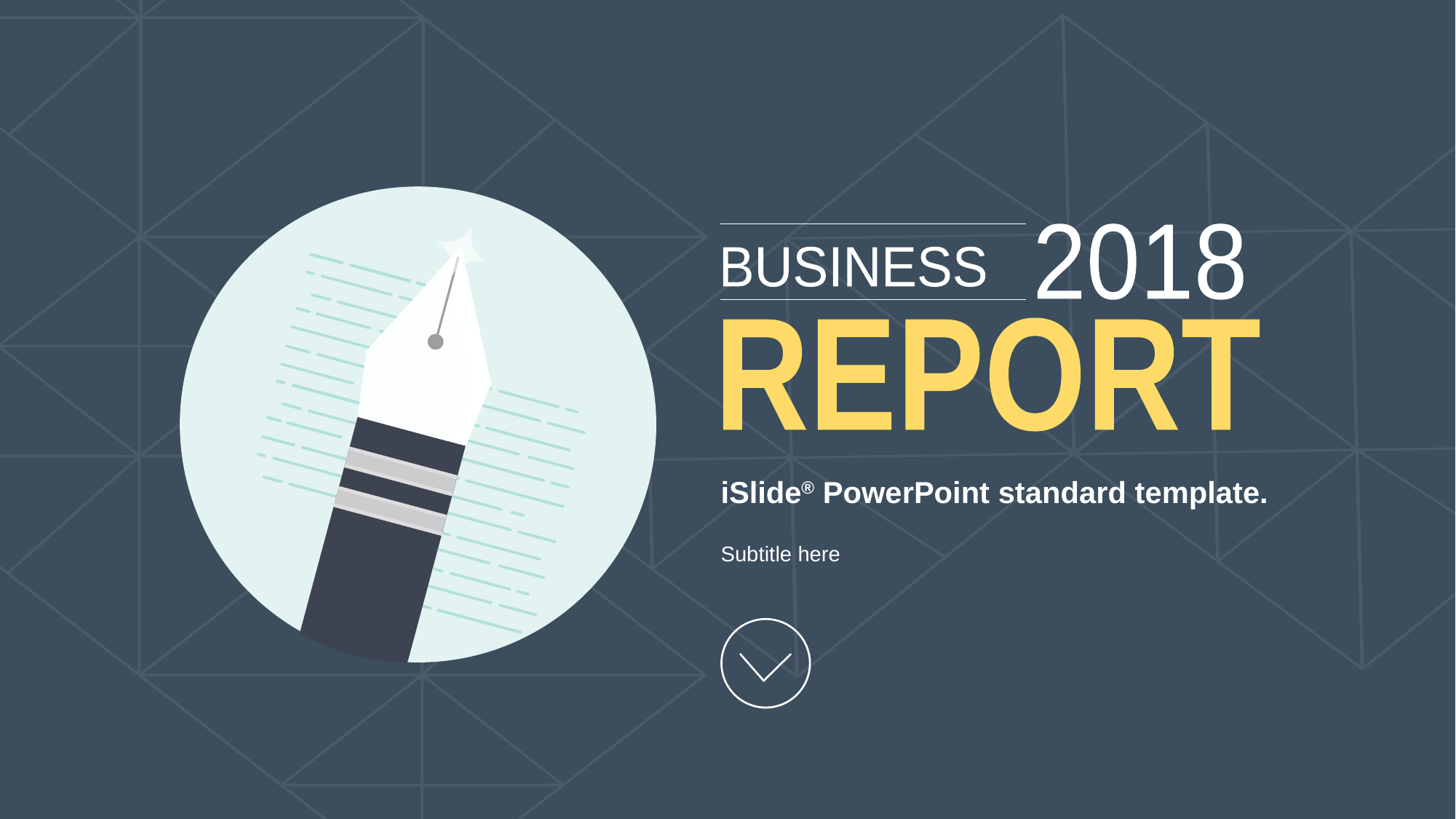

2018
BUSINESS
REPORT
# iSlide® PowerPoint standard template.
Subtitle here